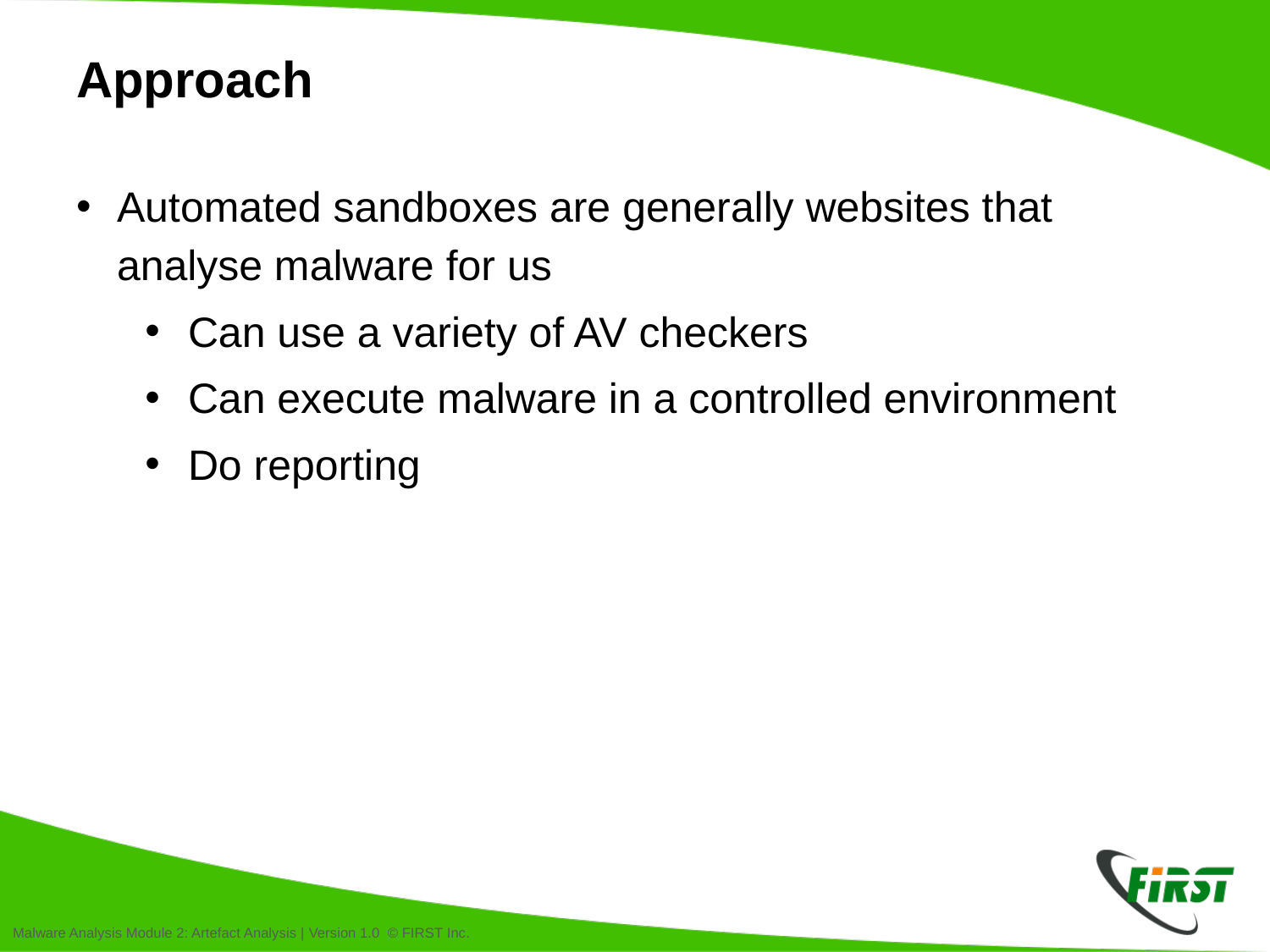

# Approach
Automated sandboxes are generally websites that analyse malware for us
Can use a variety of AV checkers
Can execute malware in a controlled environment
Do reporting